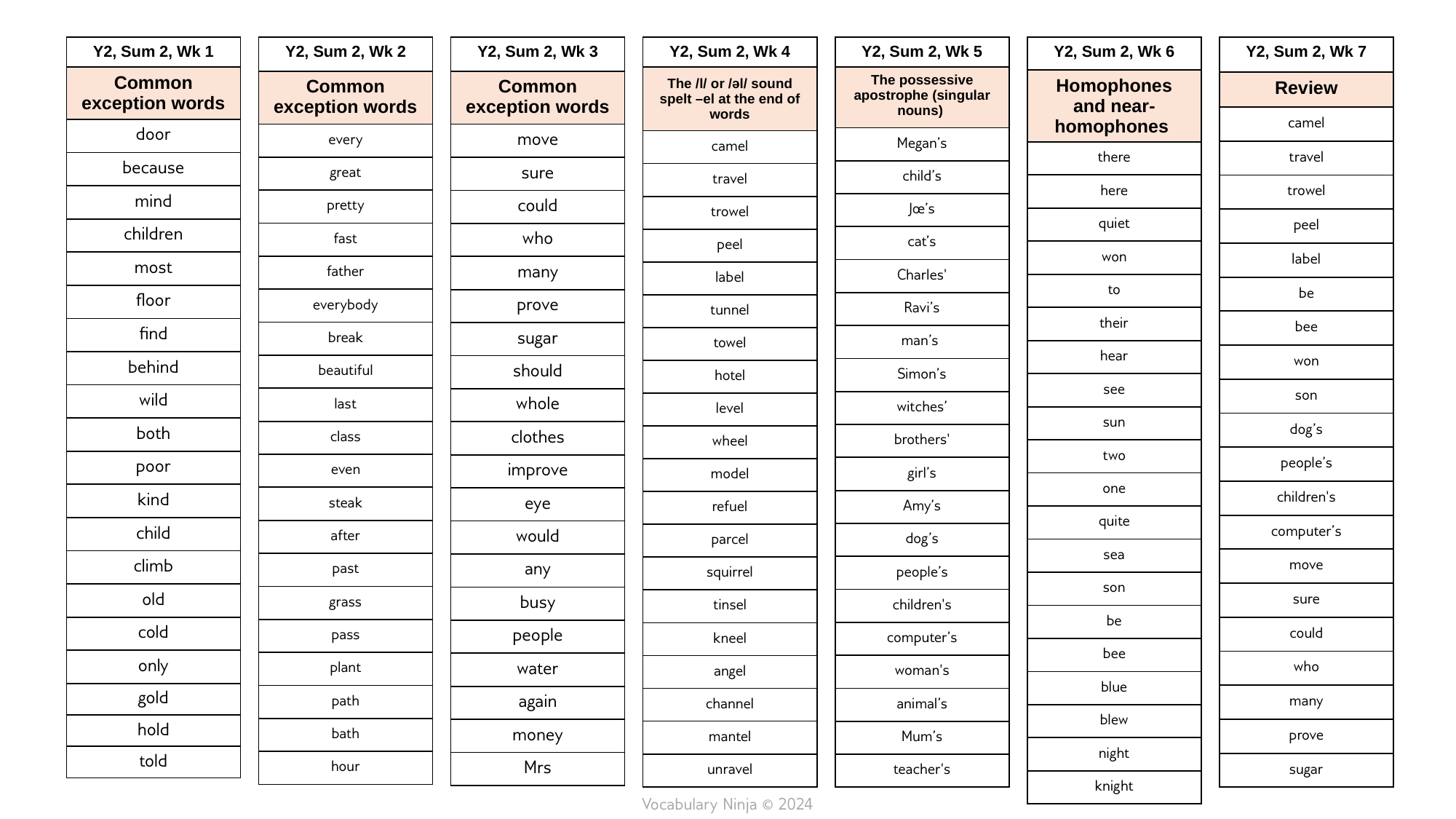

| Y2, Sum 2, Wk 2 |
| --- |
| Common exception words |
| every |
| great |
| pretty |
| fast |
| father |
| everybody |
| break |
| beautiful |
| last |
| class |
| even |
| steak |
| after |
| past |
| grass |
| pass |
| plant |
| path |
| bath |
| hour |
| Y2, Sum 2, Wk 3 |
| --- |
| Common exception words |
| move |
| sure |
| could |
| who |
| many |
| prove |
| sugar |
| should |
| whole |
| clothes |
| improve |
| eye |
| would |
| any |
| busy |
| people |
| water |
| again |
| money |
| Mrs |
| Y2, Sum 2, Wk 6 |
| --- |
| Homophones and near-homophones |
| there |
| here |
| quiet |
| won |
| to |
| their |
| hear |
| see |
| sun |
| two |
| one |
| quite |
| sea |
| son |
| be |
| bee |
| blue |
| blew |
| night |
| knight |
| Y2, Sum 2, Wk 7 |
| --- |
| Review |
| camel |
| travel |
| trowel |
| peel |
| label |
| be |
| bee |
| won |
| son |
| dog’s |
| people’s |
| children's |
| computer’s |
| move |
| sure |
| could |
| who |
| many |
| prove |
| sugar |
| Y2, Sum 2, Wk 4 |
| --- |
| The /l/ or /əl/ sound spelt –el at the end of words |
| camel |
| travel |
| trowel |
| peel |
| label |
| tunnel |
| towel |
| hotel |
| level |
| wheel |
| model |
| refuel |
| parcel |
| squirrel |
| tinsel |
| kneel |
| angel |
| channel |
| mantel |
| unravel |
| Y2, Sum 2, Wk 5 |
| --- |
| The possessive apostrophe (singular nouns) |
| Megan’s |
| child’s |
| Joe’s |
| cat’s |
| Charles' |
| Ravi’s |
| man’s |
| Simon’s |
| witches’ |
| brothers' |
| girl’s |
| Amy’s |
| dog’s |
| people’s |
| children's |
| computer’s |
| woman's |
| animal’s |
| Mum’s |
| teacher's |
| Y2, Sum 2, Wk 1 |
| --- |
| Common exception words |
| door |
| because |
| mind |
| children |
| most |
| floor |
| find |
| behind |
| wild |
| both |
| poor |
| kind |
| child |
| climb |
| old |
| cold |
| only |
| gold |
| hold |
| told |
Vocabulary Ninja © 2024